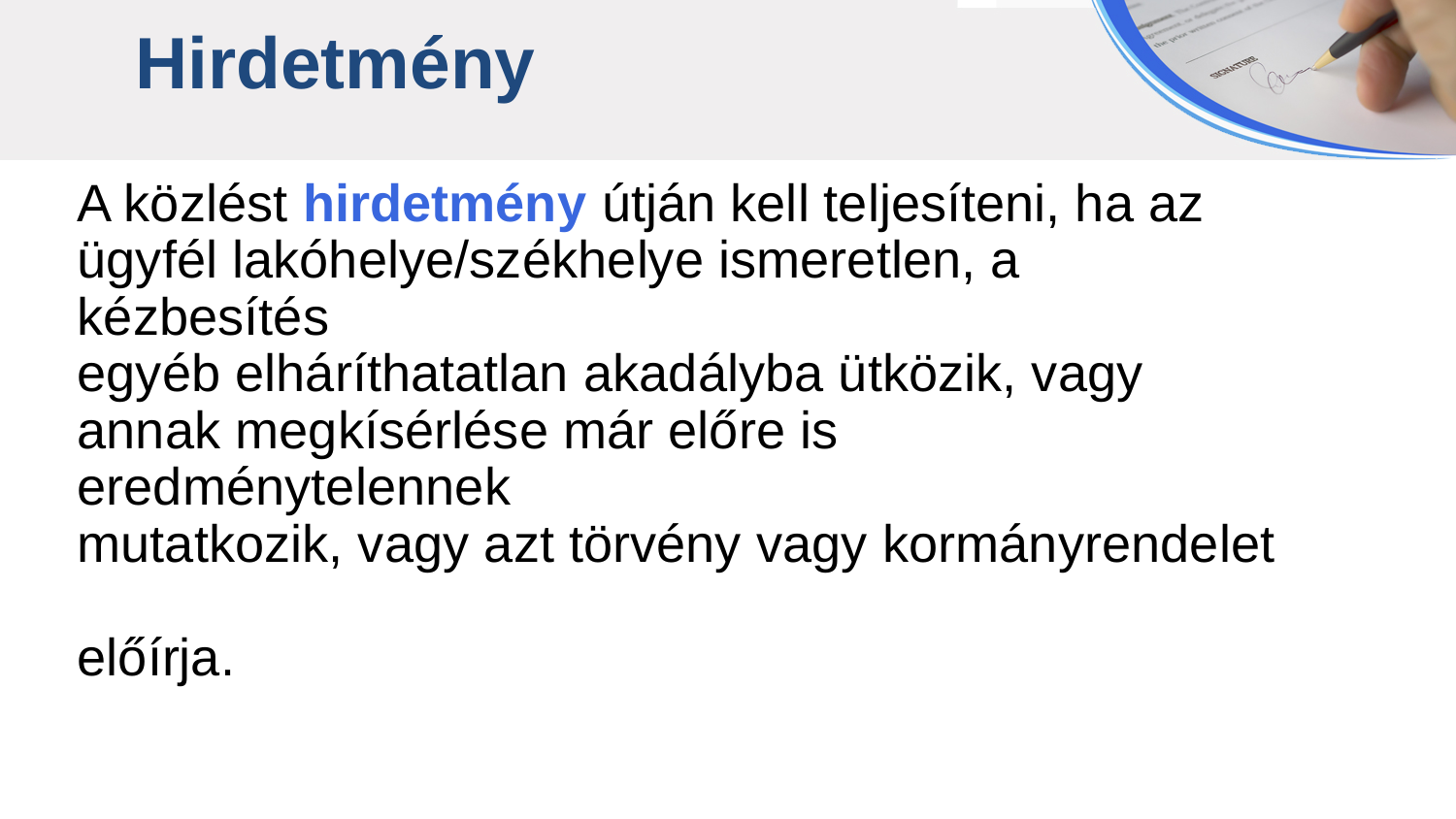

Hirdetmény

A közlést hirdetmény útján kell teljesíteni, ha az
ügyfél lakóhelye/székhelye ismeretlen, a kézbesítés
egyéb elháríthatatlan akadályba ütközik, vagy
annak megkísérlése már előre is eredménytelennek
mutatkozik, vagy azt törvény vagy kormányrendelet
előírja.